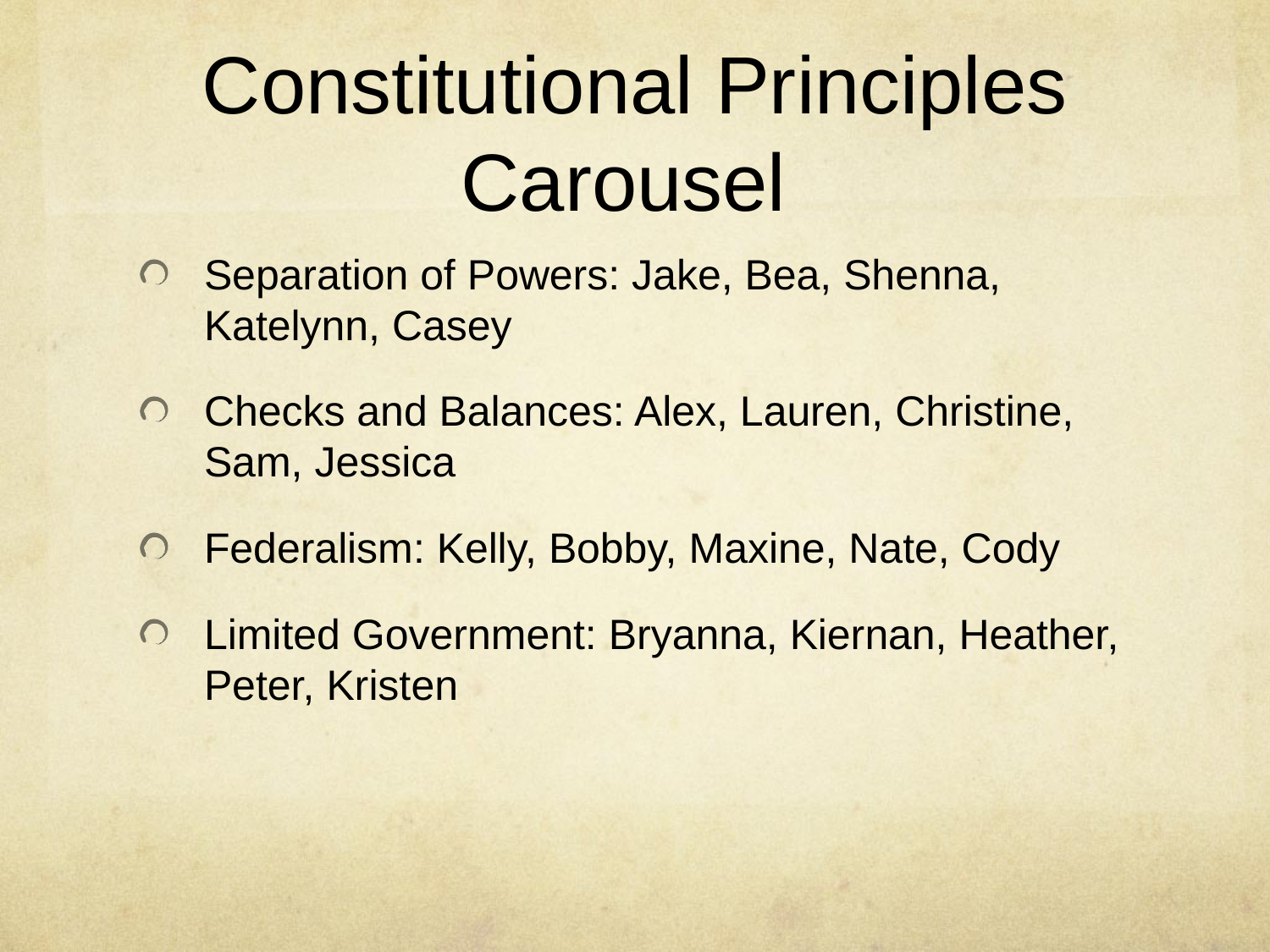

# Constitutional Principles Carousel
Separation of Powers: Jake, Bea, Shenna, Katelynn, Casey
Checks and Balances: Alex, Lauren, Christine, Sam, Jessica
Federalism: Kelly, Bobby, Maxine, Nate, Cody
Limited Government: Bryanna, Kiernan, Heather, Peter, Kristen